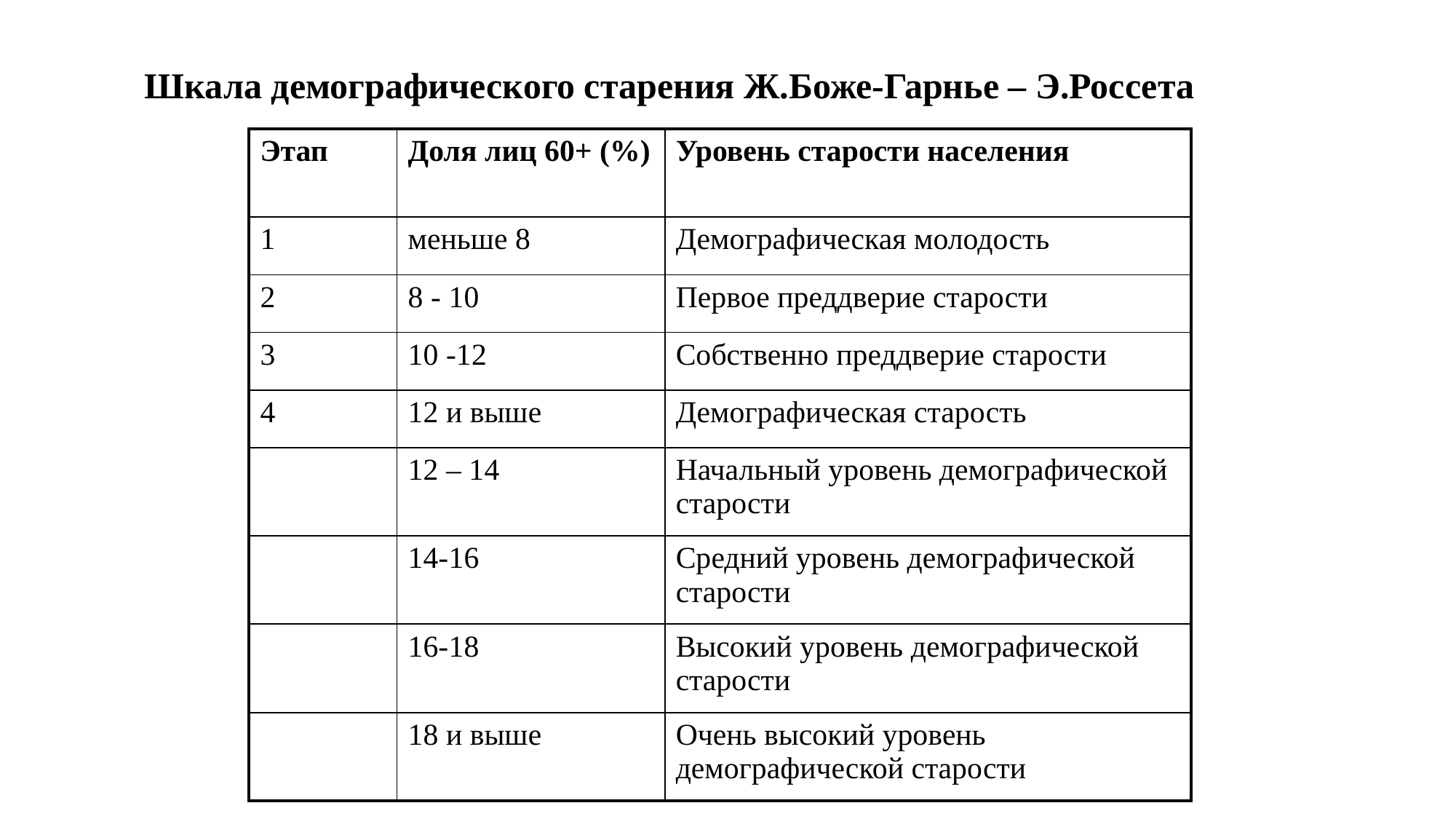

# Шкала демографического старения Ж.Боже-Гарнье – Э.Россета
| Этап | Доля лиц 60+ (%) | Уровень старости населения |
| --- | --- | --- |
| 1 | меньше 8 | Демографическая молодость |
| 2 | 8 - 10 | Первое преддверие старости |
| 3 | 10 -12 | Собственно преддверие старости |
| 4 | 12 и выше | Демографическая старость |
|  | 12 – 14 | Начальный уровень демографической старости |
|  | 14-16 | Средний уровень демографической старости |
|  | 16-18 | Высокий уровень демографической старости |
|  | 18 и выше | Очень высокий уровень демографической старости |